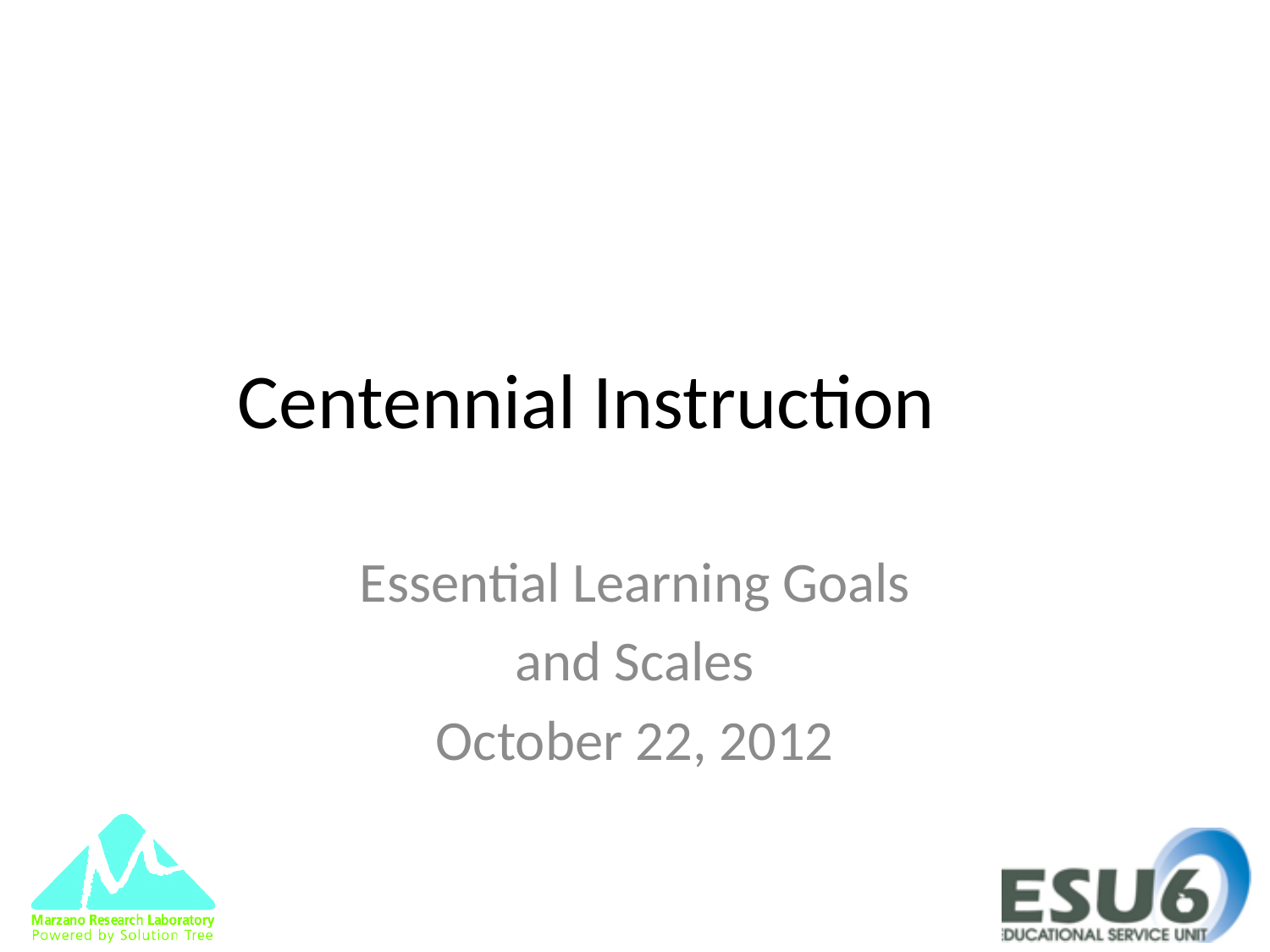

# Centennial Instruction
Essential Learning Goals
and Scales
October 22, 2012